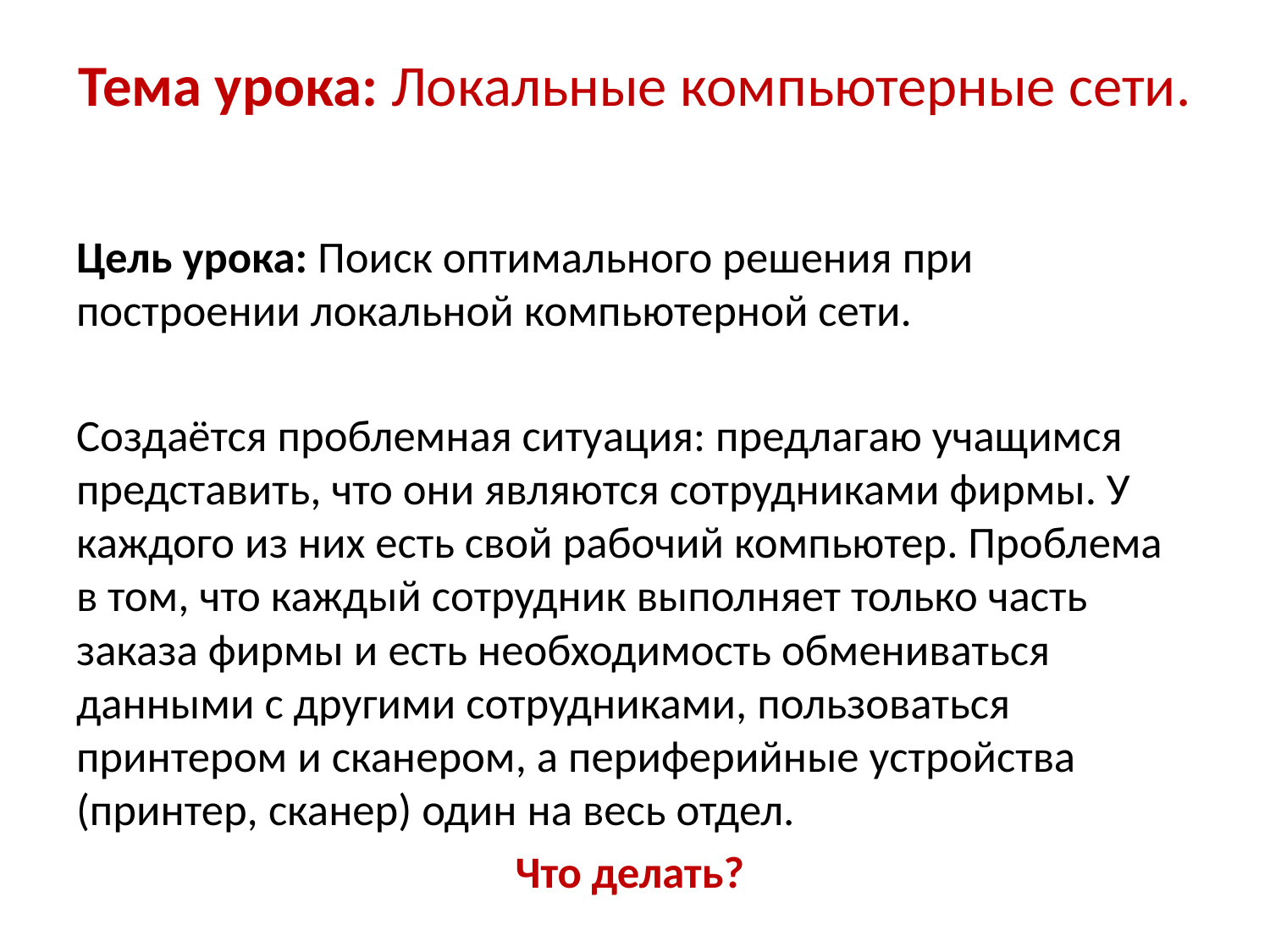

# Тема урока: Локальные компьютерные сети.
Цель урока: Поиск оптимального решения при построении локальной компьютерной сети.

Создаётся проблемная ситуация: предлагаю учащимся представить, что они являются сотрудниками фирмы. У каждого из них есть свой рабочий компьютер. Проблема в том, что каждый сотрудник выполняет только часть заказа фирмы и есть необходимость обмениваться данными с другими сотрудниками, пользоваться принтером и сканером, а периферийные устройства (принтер, сканер) один на весь отдел.
Что делать?